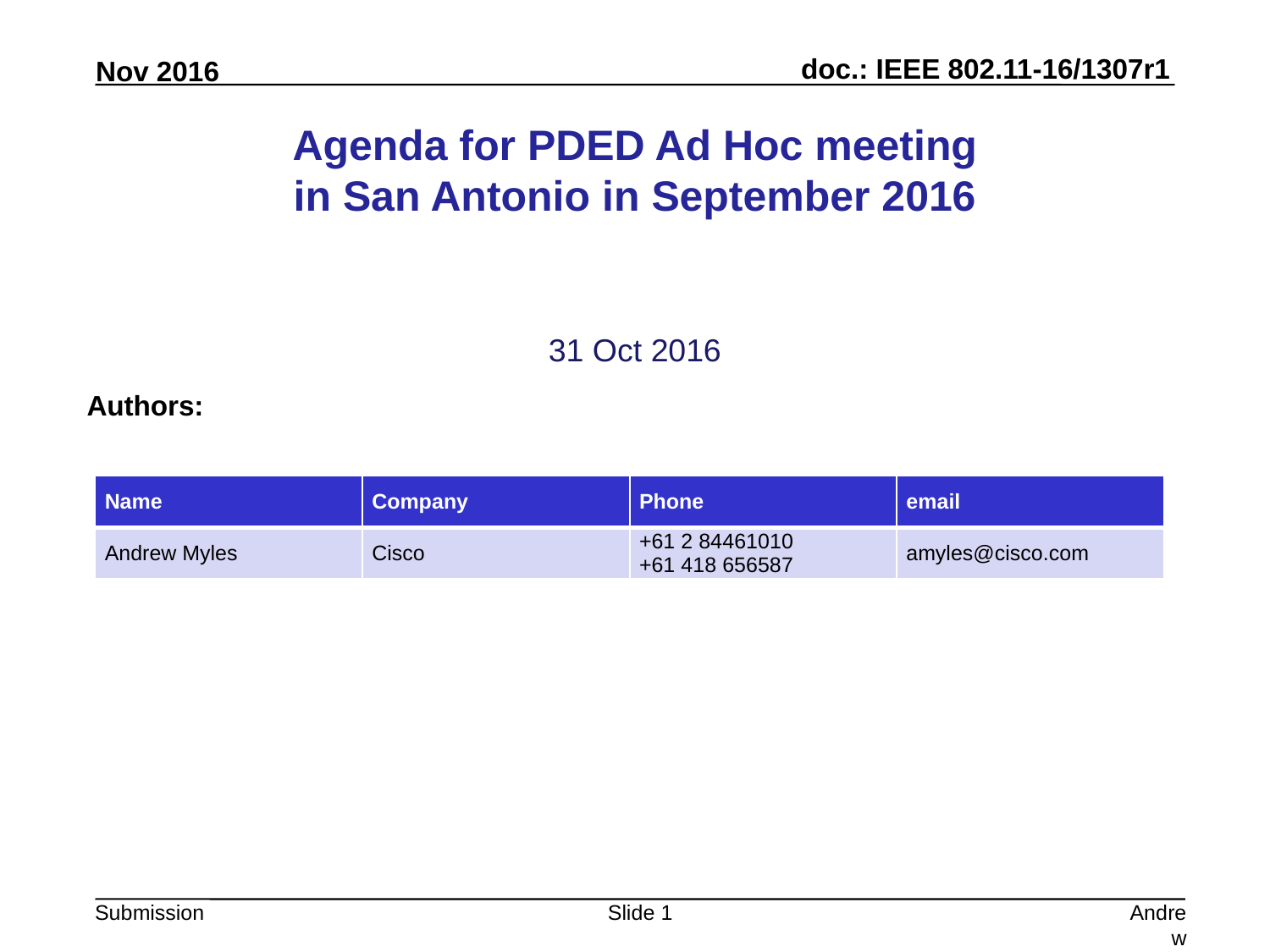

# Agenda for PDED Ad Hoc meeting in San Antonio in September 2016
31 Oct 2016
Authors:
| Name | Company | Phone | email |
| --- | --- | --- | --- |
| Andrew Myles | Cisco | +61 2 84461010 +61 418 656587 | amyles@cisco.com |
Slide 1
Andrew Myles, Cisco